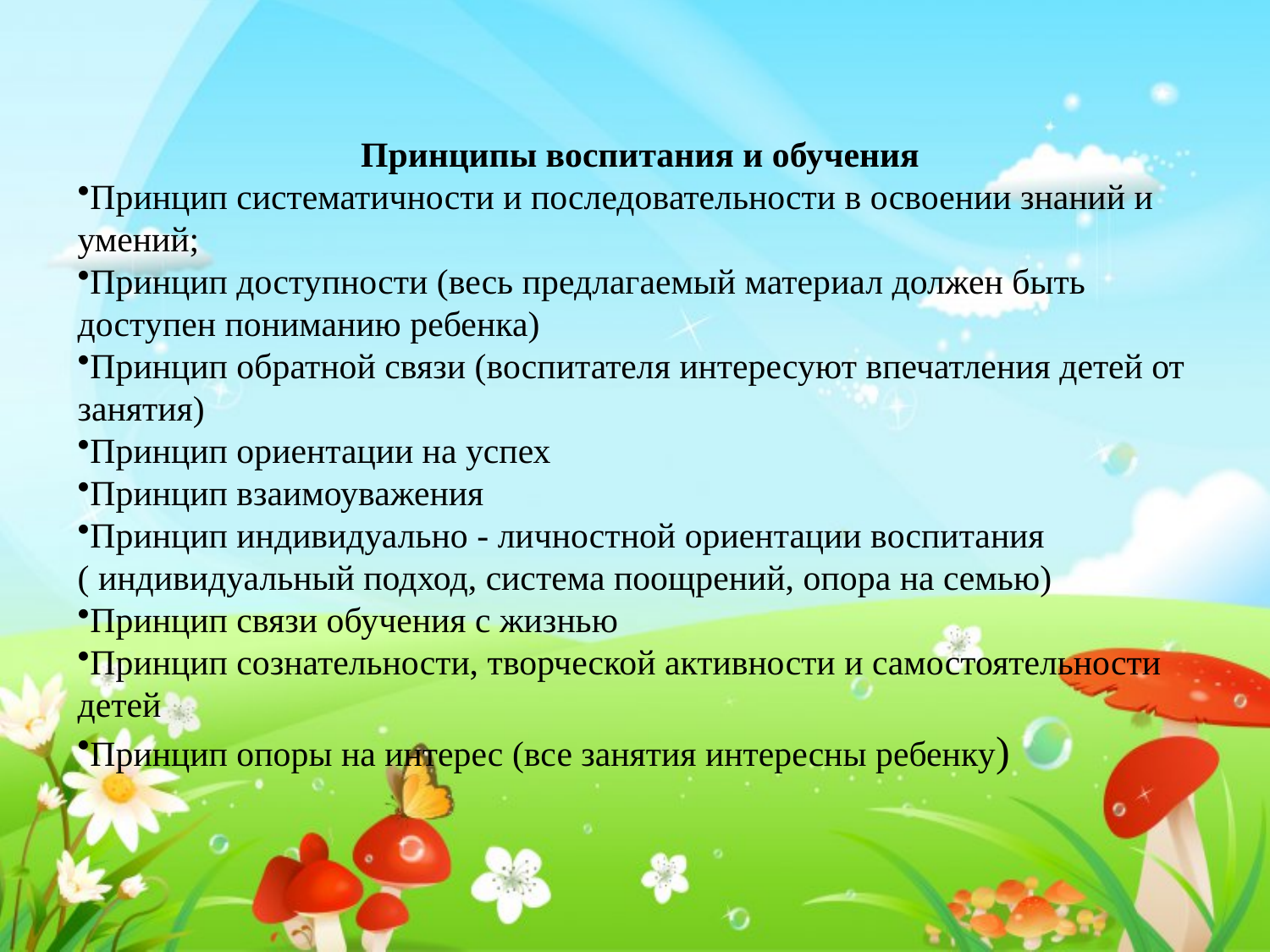

Принципы воспитания и обучения
Принцип систематичности и последовательности в освоении знаний и умений;
Принцип доступности (весь предлагаемый материал должен быть доступен пониманию ребенка)
Принцип обратной связи (воспитателя интересуют впечатления детей от занятия)
Принцип ориентации на успех
Принцип взаимоуважения
Принцип индивидуально - личностной ориентации воспитания ( индивидуальный подход, система поощрений, опора на семью)
Принцип связи обучения с жизнью
Принцип сознательности, творческой активности и самостоятельности детей
Принцип опоры на интерес (все занятия интересны ребенку)